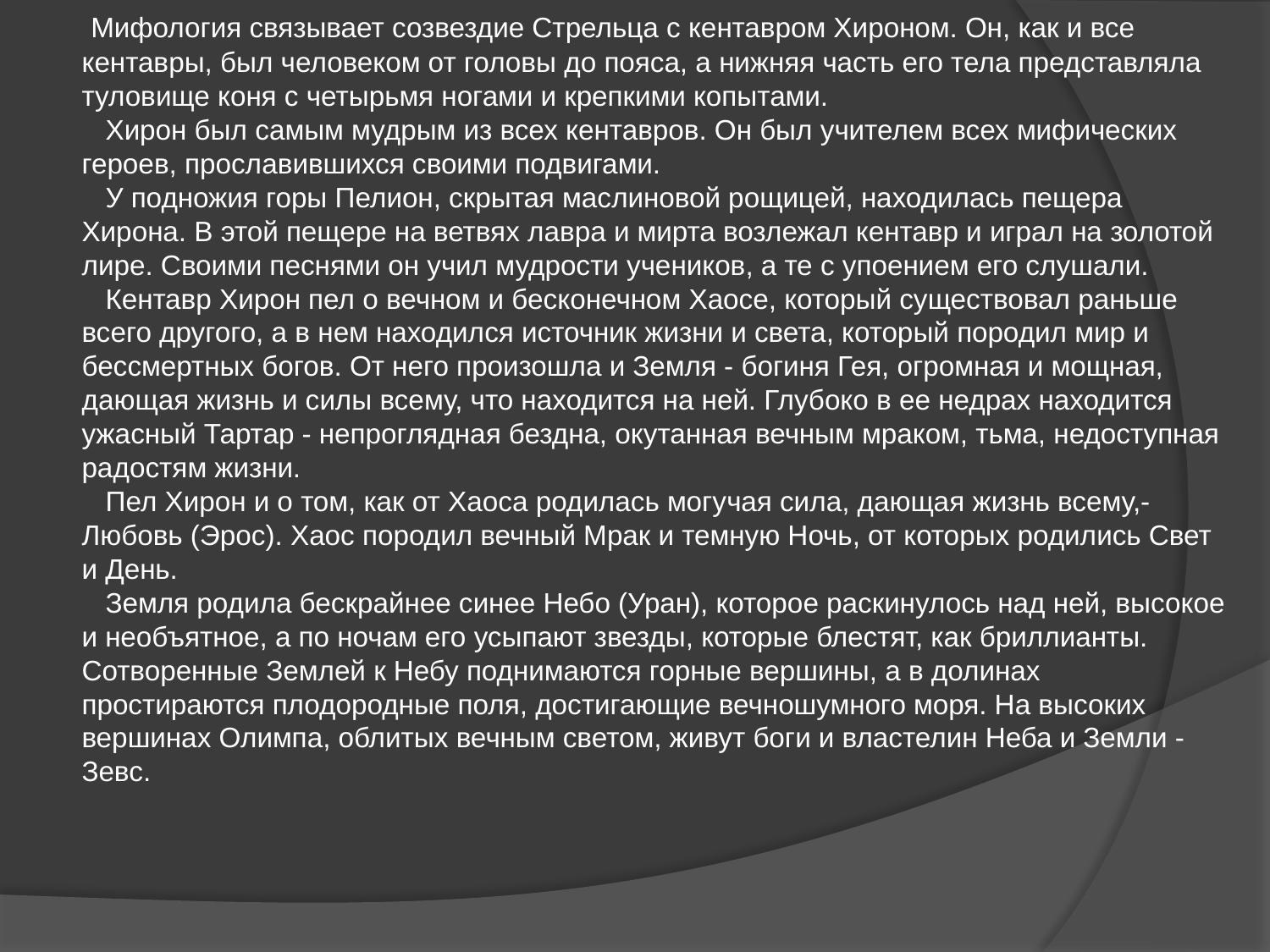

Мифология связывает созвездие Стрельца с кентавром Хироном. Он, как и все кентавры, был человеком от головы до пояса, а нижняя часть его тела представляла туловище коня с четырьмя ногами и крепкими копытами.
   Хирон был самым мудрым из всех кентавров. Он был учителем всех мифических героев, прославившихся своими подвигами.
   У подножия горы Пелион, скрытая маслиновой рощицей, находилась пещера Хирона. В этой пещере на ветвях лавра и мирта возлежал кентавр и играл на золотой лире. Своими песнями он учил мудрости учеников, а те с упоением его слушали.
   Кентавр Хирон пел о вечном и бесконечном Хаосе, который существовал раньше всего другого, а в нем находился источник жизни и света, который породил мир и бессмертных богов. От него произошла и Земля - богиня Гея, огромная и мощная, дающая жизнь и силы всему, что находится на ней. Глубоко в ее недрах находится ужасный Тартар - непроглядная бездна, окутанная вечным мраком, тьма, недоступная радостям жизни.
   Пел Хирон и о том, как от Хаоса родилась могучая сила, дающая жизнь всему,- Любовь (Эрос). Хаос породил вечный Мрак и темную Ночь, от которых родились Свет и День.
   Земля родила бескрайнее синее Небо (Уран), которое раскинулось над ней, высокое и необъятное, а по ночам его усыпают звезды, которые блестят, как бриллианты. Сотворенные Землей к Небу поднимаются горные вершины, а в долинах простираются плодородные поля, достигающие вечношумного моря. На высоких вершинах Олимпа, облитых вечным светом, живут боги и властелин Неба и Земли - Зевс.